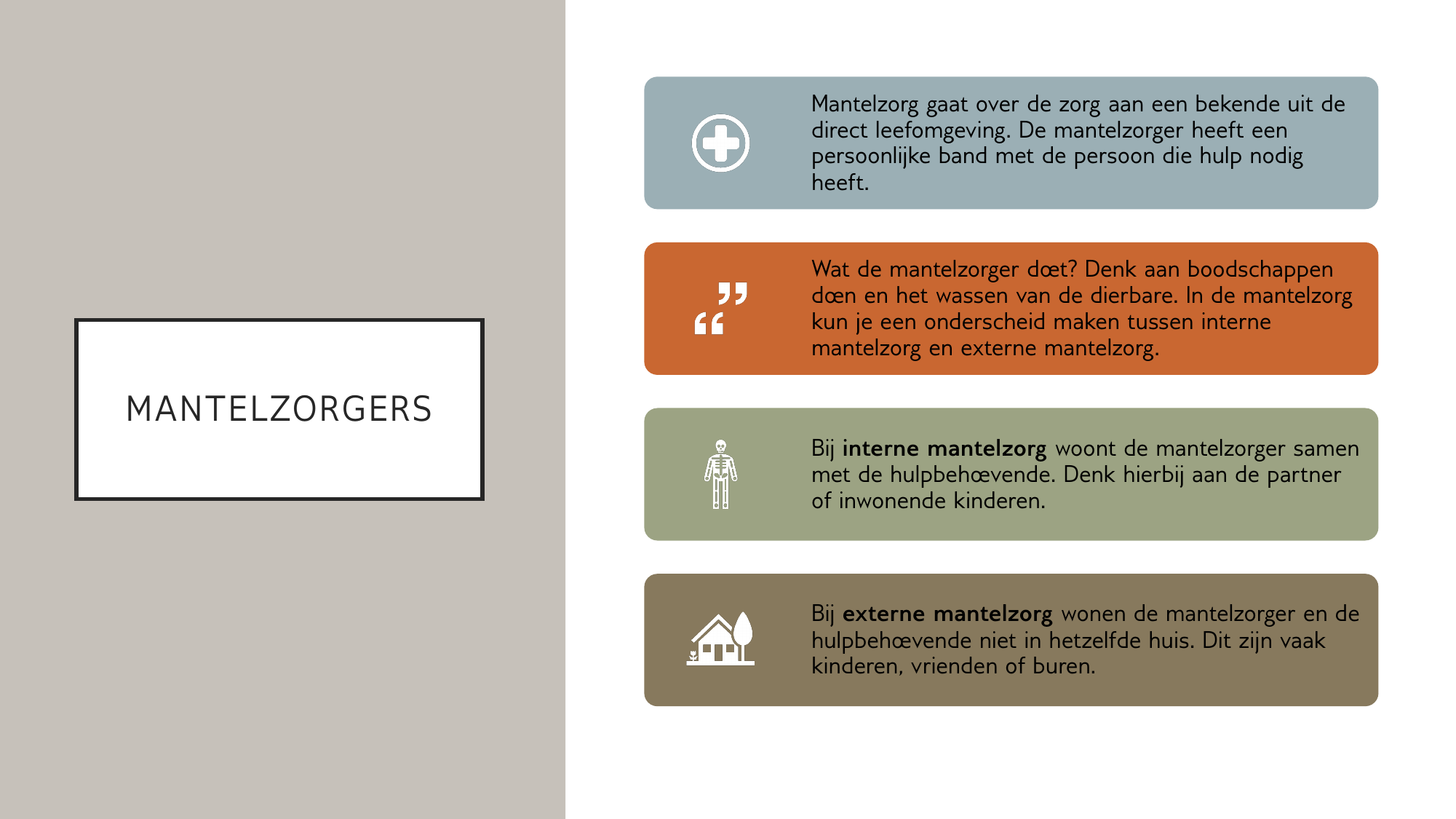

Mantelzorg gaat over de zorg aan een bekende uit de direct leefomgeving. De mantelzorger heeft een persoonlijke band met de persoon die hulp nodig heeft.
Wat de mantelzorger doet? Denk aan boodschappen doen en het wassen van de dierbare. In de mantelzorg kun je een onderscheid maken tussen interne mantelzorg en externe mantelzorg.
Bij interne mantelzorg woont de mantelzorger samen met de hulpbehoevende. Denk hierbij aan de partner of inwonende kinderen.
Bij externe mantelzorg wonen de mantelzorger en de hulpbehoevende niet in hetzelfde huis. Dit zijn vaak kinderen, vrienden of buren.
# mantelzorgers